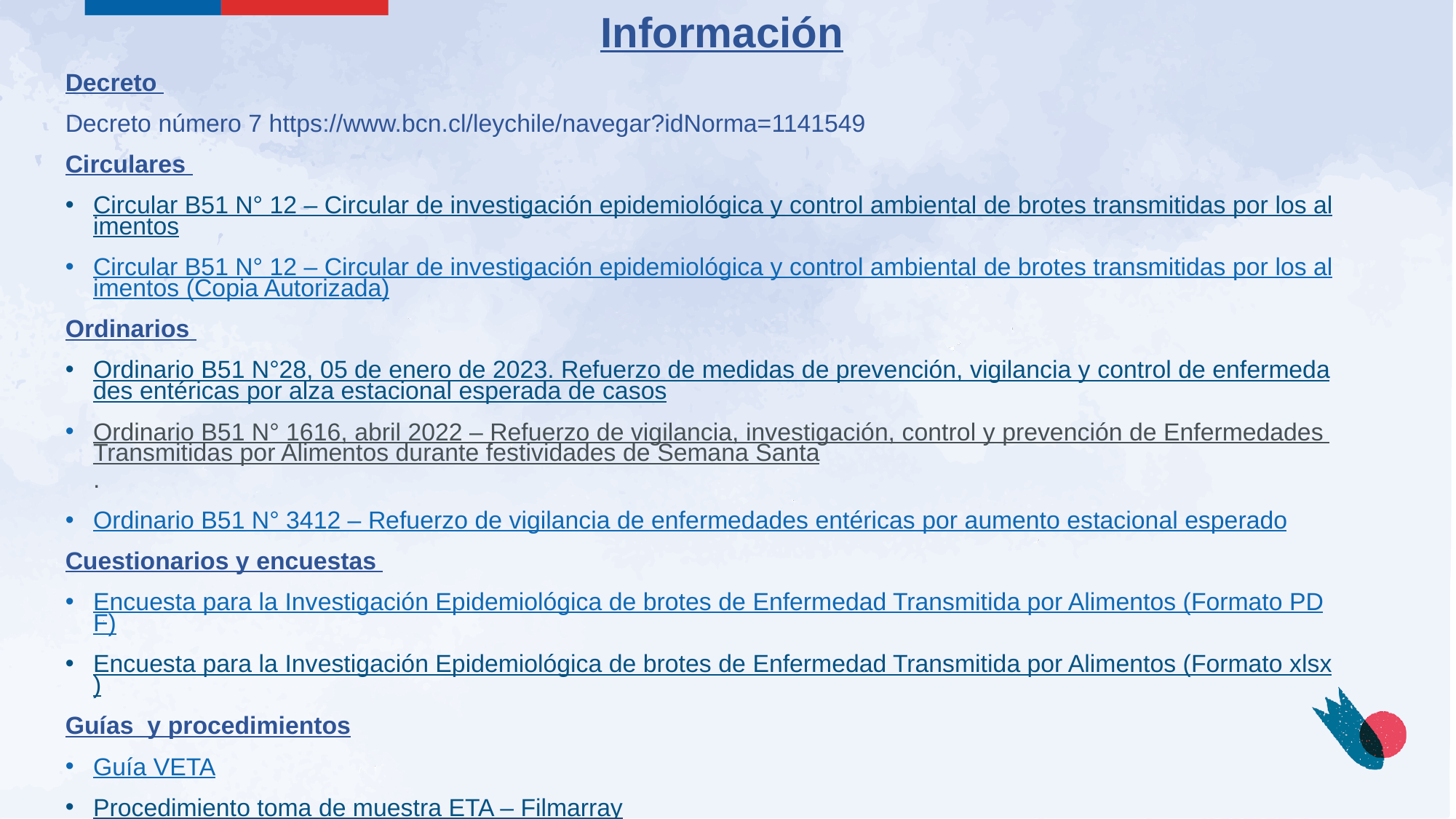

Información
Decreto
Decreto número 7 https://www.bcn.cl/leychile/navegar?idNorma=1141549
Circulares
Circular B51 N° 12 – Circular de investigación epidemiológica y control ambiental de brotes transmitidas por los alimentos
Circular B51 N° 12 – Circular de investigación epidemiológica y control ambiental de brotes transmitidas por los alimentos (Copia Autorizada)
Ordinarios
Ordinario B51 N°28, 05 de enero de 2023. Refuerzo de medidas de prevención, vigilancia y control de enfermedades entéricas por alza estacional esperada de casos
Ordinario B51 N° 1616, abril 2022 – Refuerzo de vigilancia, investigación, control y prevención de Enfermedades Transmitidas por Alimentos durante festividades de Semana Santa.
Ordinario B51 N° 3412 – Refuerzo de vigilancia de enfermedades entéricas por aumento estacional esperado
Cuestionarios y encuestas
Encuesta para la Investigación Epidemiológica de brotes de Enfermedad Transmitida por Alimentos (Formato PDF)
Encuesta para la Investigación Epidemiológica de brotes de Enfermedad Transmitida por Alimentos (Formato xlsx)
Guías  y procedimientos
Guía VETA
Procedimiento toma de muestra ETA – Filmarray
Afiche
Las 5 claves para mantener los alimentos seguros… y prevenir enfermedades transmitidas por los alimentos